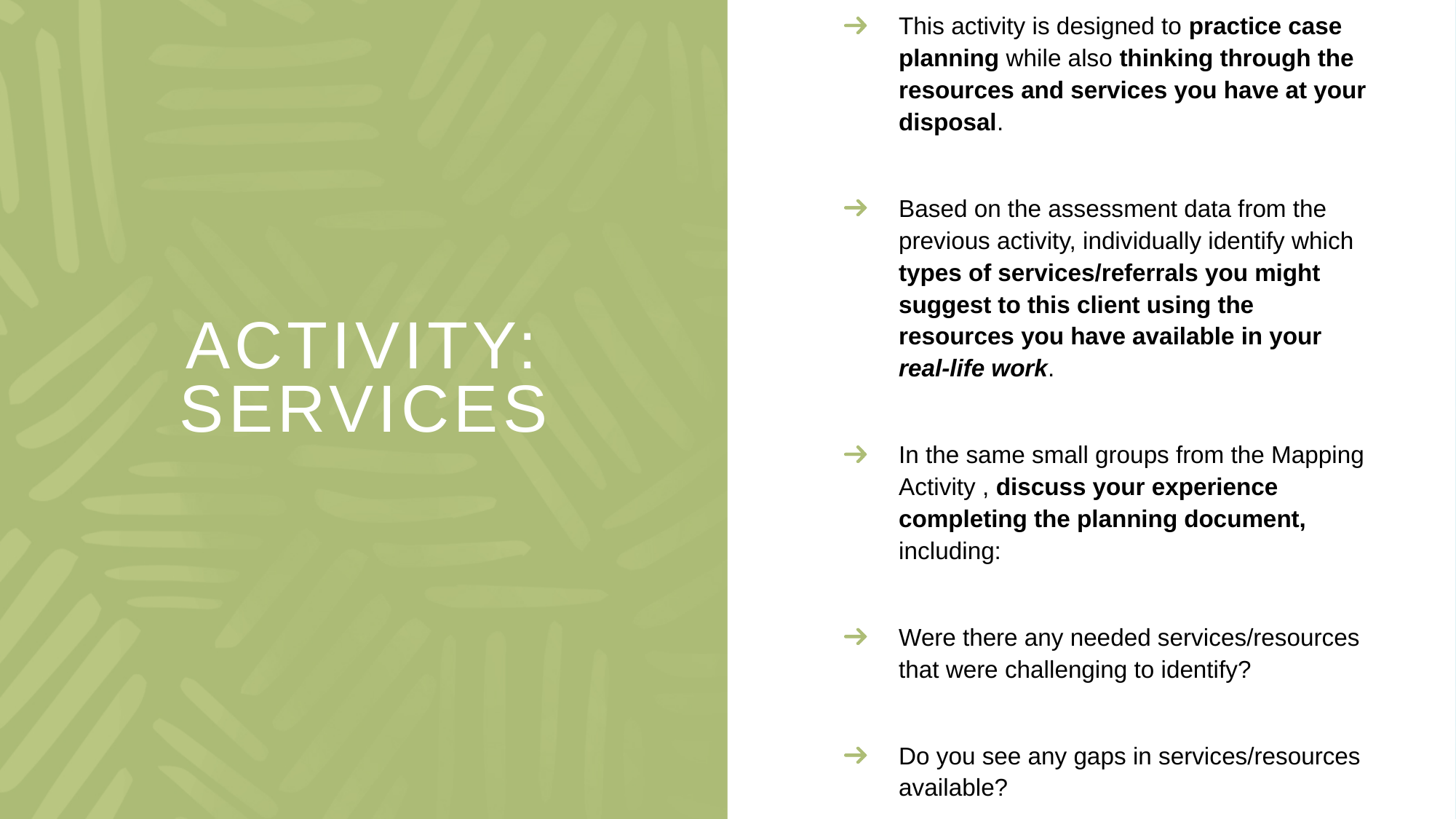

This activity is designed to practice case planning while also thinking through the resources and services you have at your disposal.
Based on the assessment data from the previous activity, individually identify which types of services/referrals you might suggest to this client using the resources you have available in your real-life work.
In the same small groups from the Mapping Activity , discuss your experience completing the planning document, including:
Were there any needed services/resources that were challenging to identify?
Do you see any gaps in services/resources available?
# Activity: services